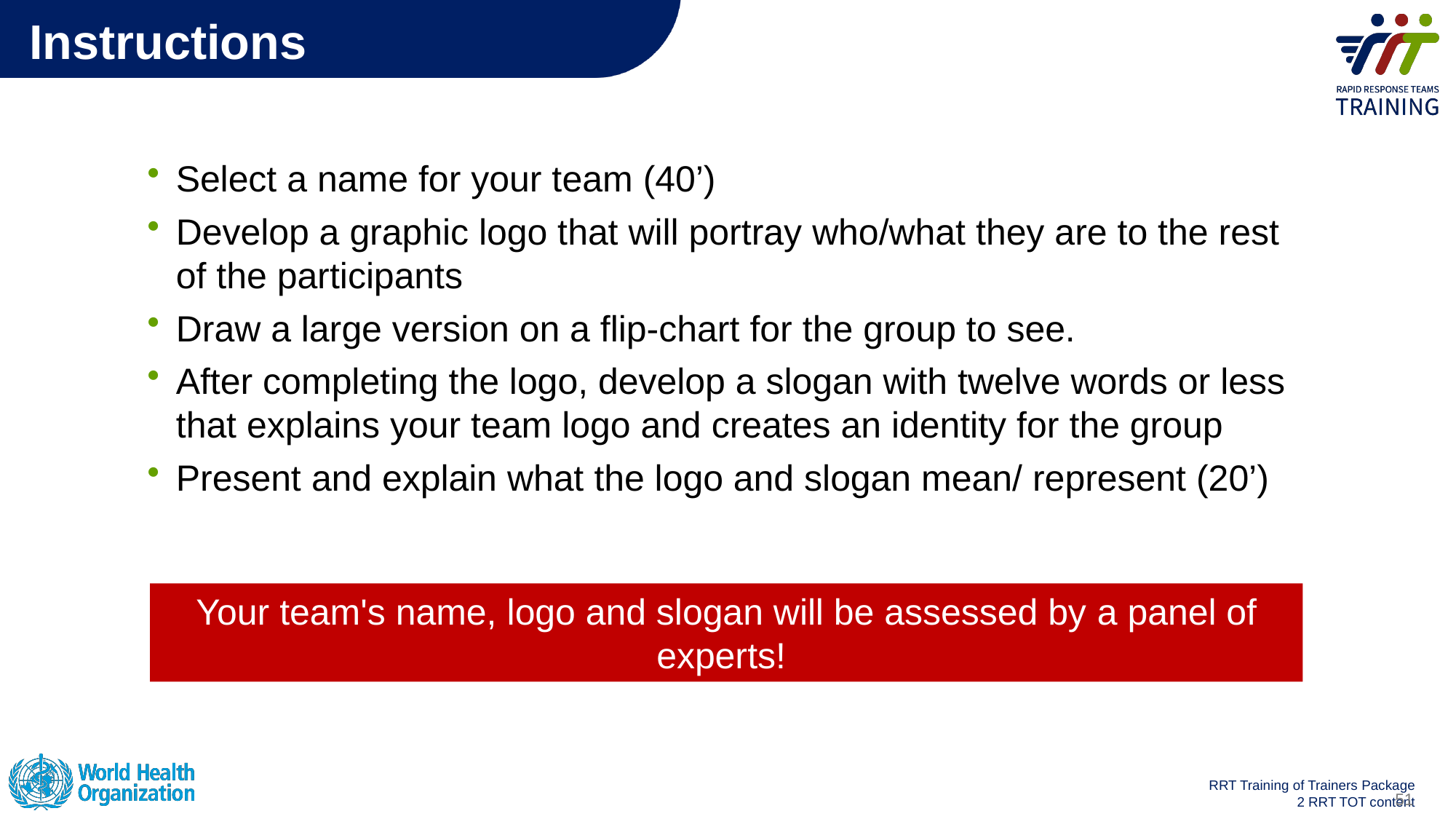

Instructions
Select a name for your team (40’)
Develop a graphic logo that will portray who/what they are to the rest of the participants
Draw a large version on a flip-chart for the group to see.
After completing the logo, develop a slogan with twelve words or less that explains your team logo and creates an identity for the group
Present and explain what the logo and slogan mean/ represent (20’)
Your team's name, logo and slogan will be assessed by a panel of experts!